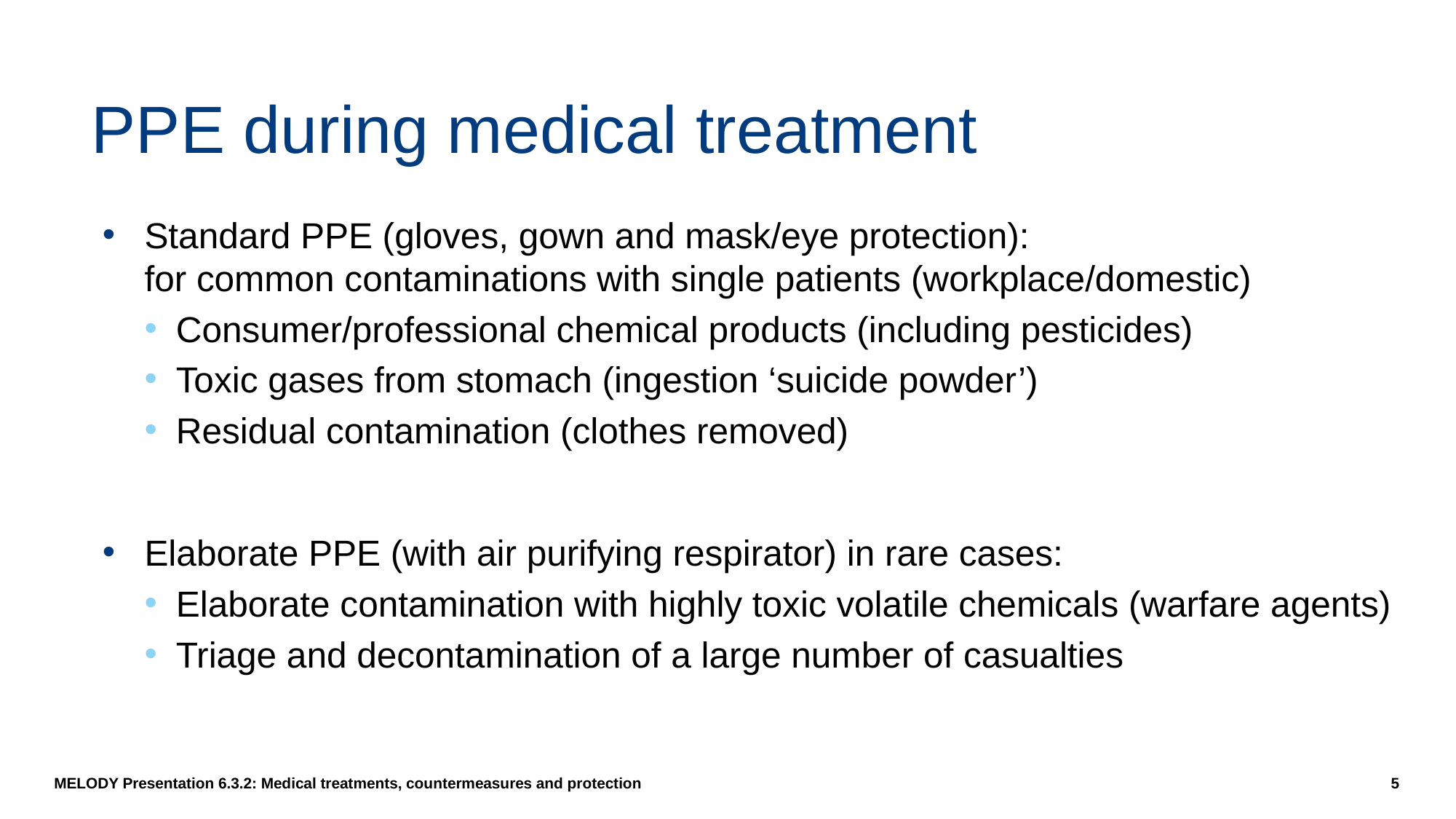

# PPE during medical treatment
Standard PPE (gloves, gown and mask/eye protection):
for common contaminations with single patients (workplace/domestic)
Consumer/professional chemical products (including pesticides)
Toxic gases from stomach (ingestion ‘suicide powder’)
Residual contamination (clothes removed)

Elaborate PPE (with air purifying respirator) in rare cases:
Elaborate contamination with highly toxic volatile chemicals (warfare agents)
Triage and decontamination of a large number of casualties

MELODY Presentation 6.3.2: Medical treatments, countermeasures and protection
5